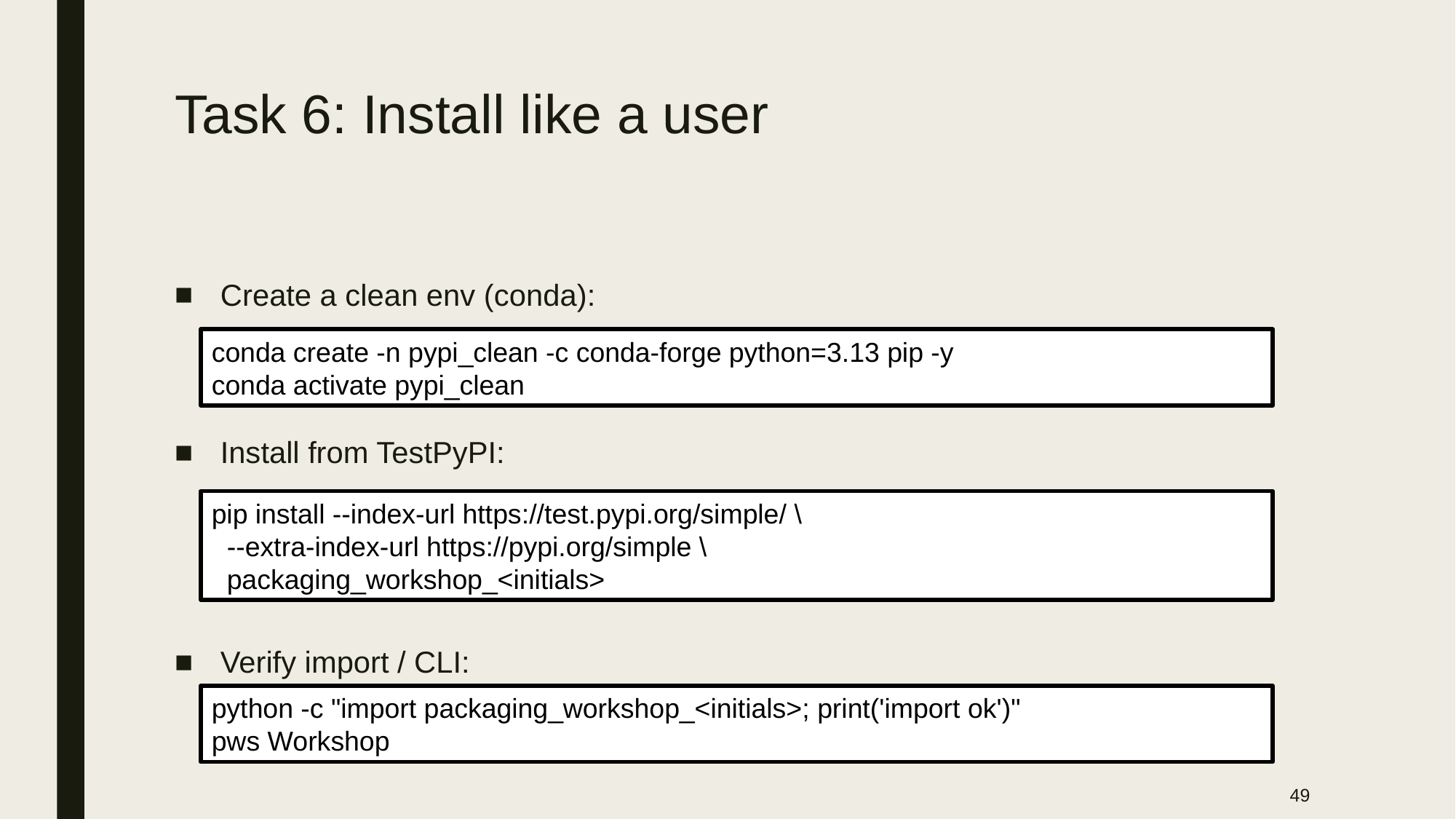

# Task 6: Install like a user
Create a clean env (conda):

Install from TestPyPI:

Verify import / CLI:

conda create -n pypi_clean -c conda-forge python=3.13 pip -y
conda activate pypi_clean
pip install --index-url https://test.pypi.org/simple/ \
  --extra-index-url https://pypi.org/simple \
  packaging_workshop_<initials>
python -c "import packaging_workshop_<initials>; print('import ok')"
pws Workshop
49